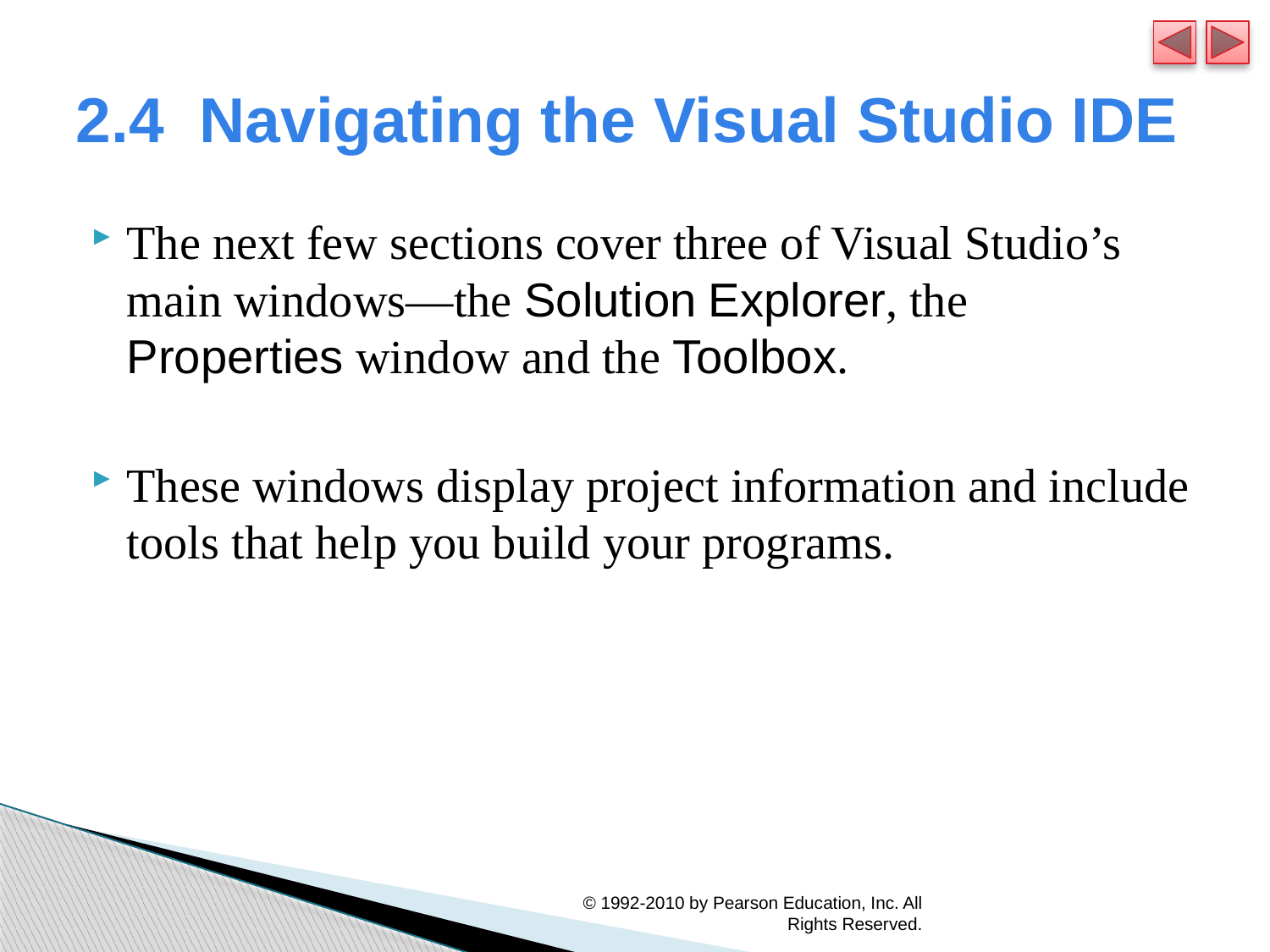

# 2.4  Navigating the Visual Studio IDE
The next few sections cover three of Visual Studio’s main windows—the Solution Explorer, the Properties window and the Toolbox.

These windows display project information and include tools that help you build your programs.
© 1992-2010 by Pearson Education, Inc. All Rights Reserved.